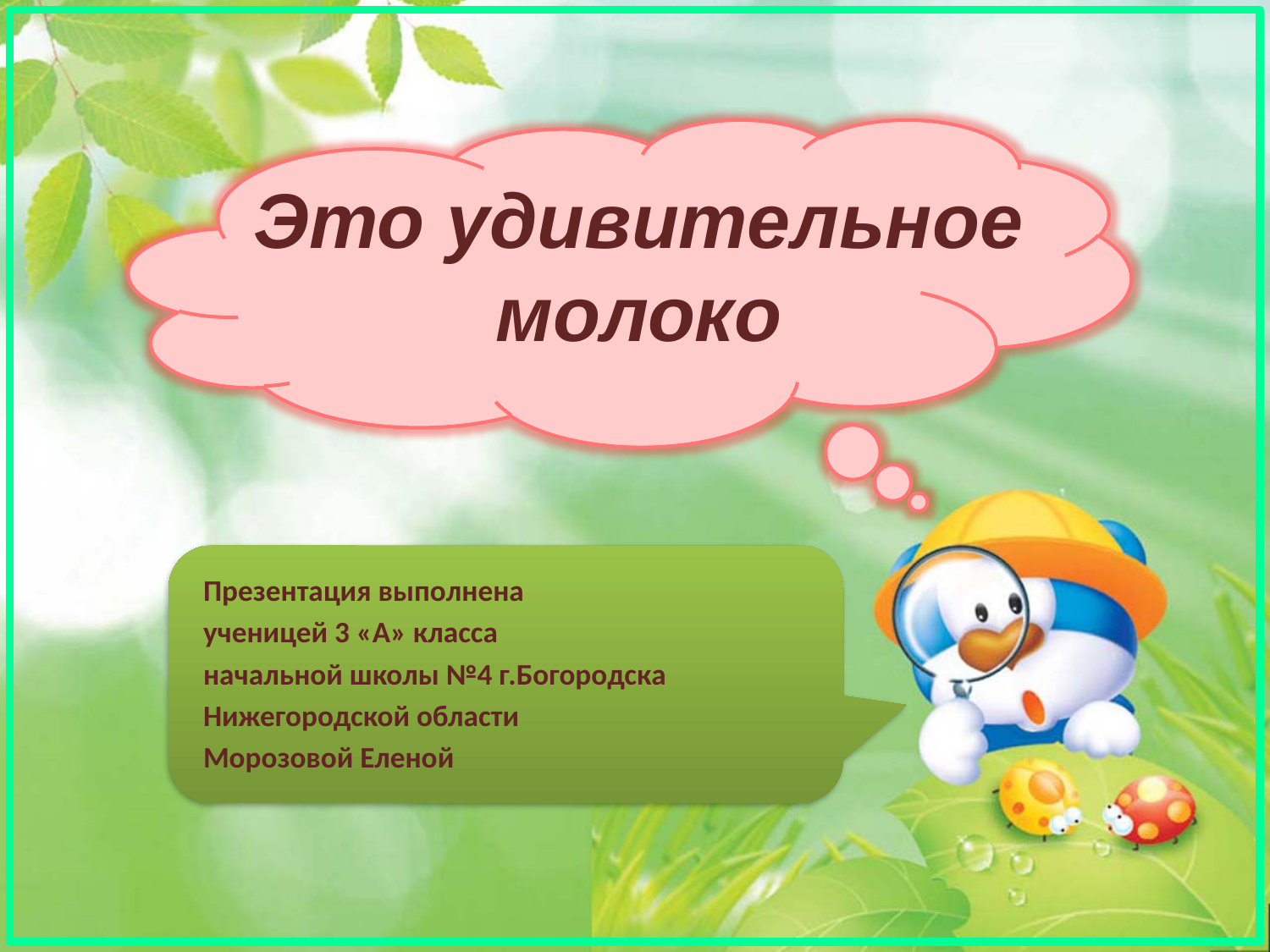

# Это удивительное молоко
Презентация выполнена
ученицей 3 «А» класса
начальной школы №4 г.Богородска
Нижегородской области
Морозовой Еленой